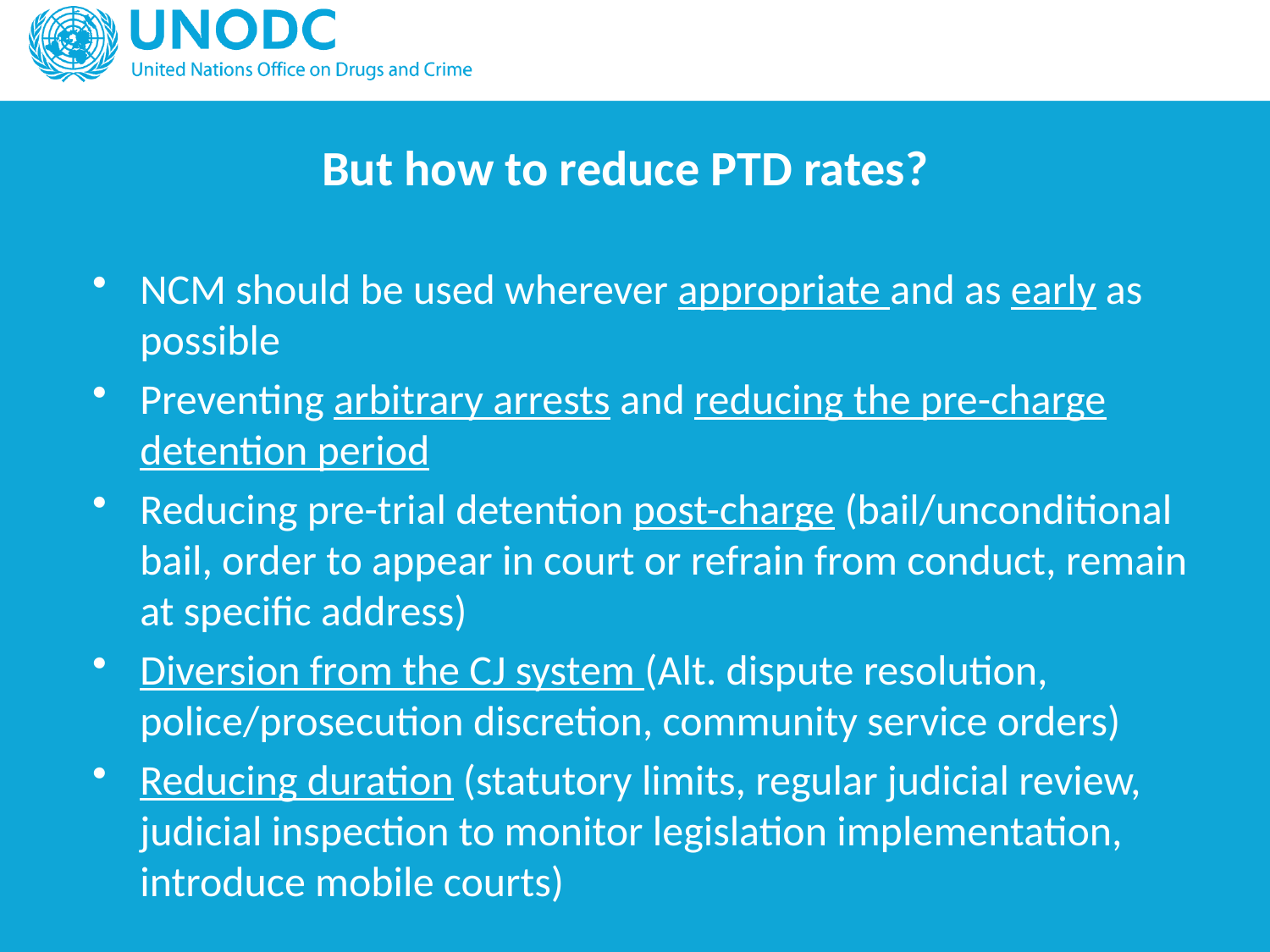

# But how to reduce PTD rates?

NCM should be used wherever appropriate and as early as possible
Preventing arbitrary arrests and reducing the pre-charge detention period
Reducing pre-trial detention post-charge (bail/unconditional bail, order to appear in court or refrain from conduct, remain at specific address)
Diversion from the CJ system (Alt. dispute resolution, police/prosecution discretion, community service orders)
Reducing duration (statutory limits, regular judicial review, judicial inspection to monitor legislation implementation, introduce mobile courts)